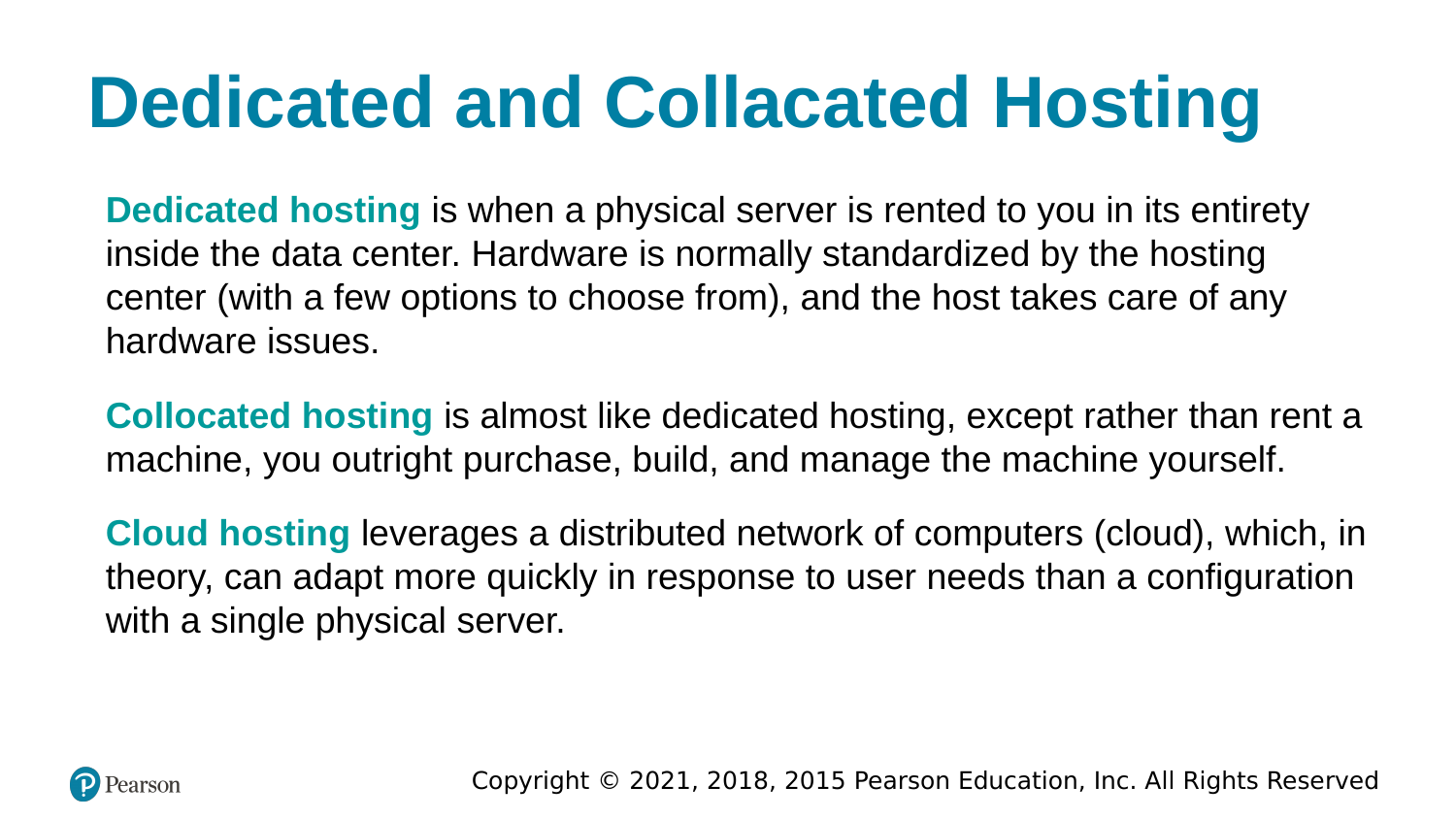

# Dedicated and Collacated Hosting
Dedicated hosting is when a physical server is rented to you in its entirety inside the data center. Hardware is normally standardized by the hosting center (with a few options to choose from), and the host takes care of any hardware issues.
Collocated hosting is almost like dedicated hosting, except rather than rent a machine, you outright purchase, build, and manage the machine yourself.
Cloud hosting leverages a distributed network of computers (cloud), which, in theory, can adapt more quickly in response to user needs than a configuration with a single physical server.